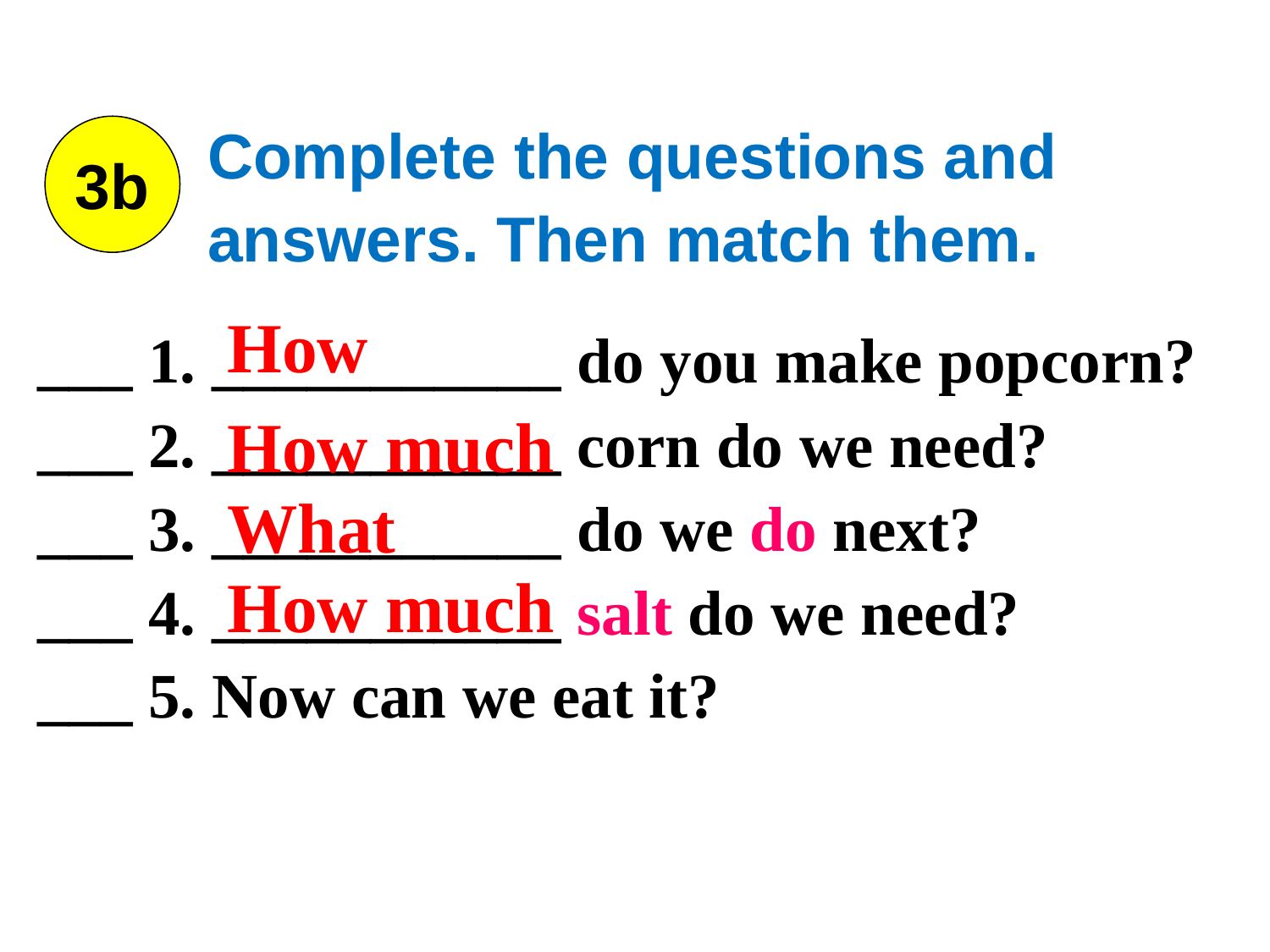

Complete the questions and answers. Then match them.
3b
How
___ 1. ___________ do you make popcorn?
___ 2. ___________ corn do we need?
___ 3. ___________ do we do next?
___ 4. ___________ salt do we need?
___ 5. Now can we eat it?
How much
What
How much